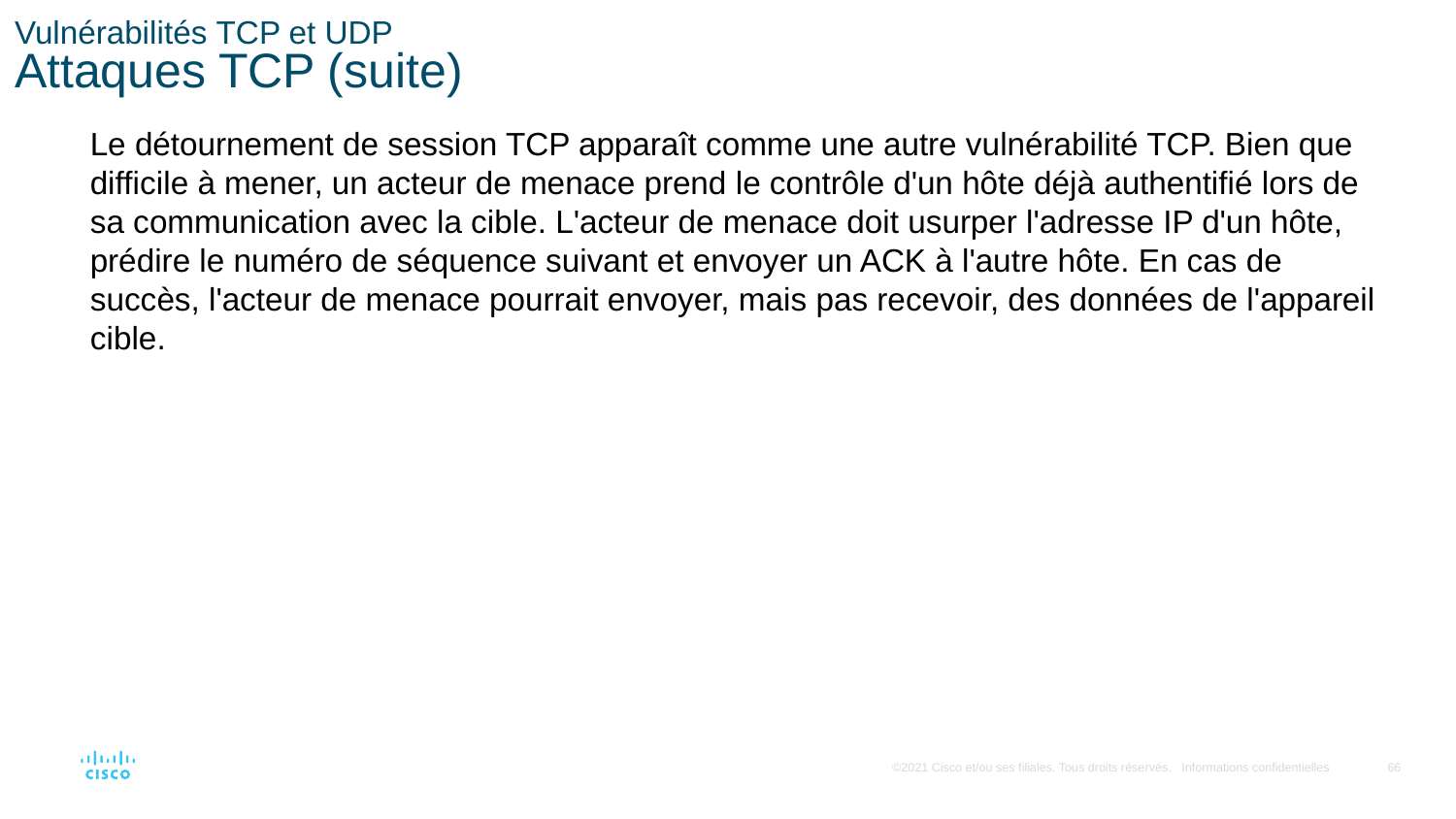

# Vulnérabilités TCP et UDP Attaques TCP (suite)
Le détournement de session TCP apparaît comme une autre vulnérabilité TCP. Bien que difficile à mener, un acteur de menace prend le contrôle d'un hôte déjà authentifié lors de sa communication avec la cible. L'acteur de menace doit usurper l'adresse IP d'un hôte, prédire le numéro de séquence suivant et envoyer un ACK à l'autre hôte. En cas de succès, l'acteur de menace pourrait envoyer, mais pas recevoir, des données de l'appareil cible.